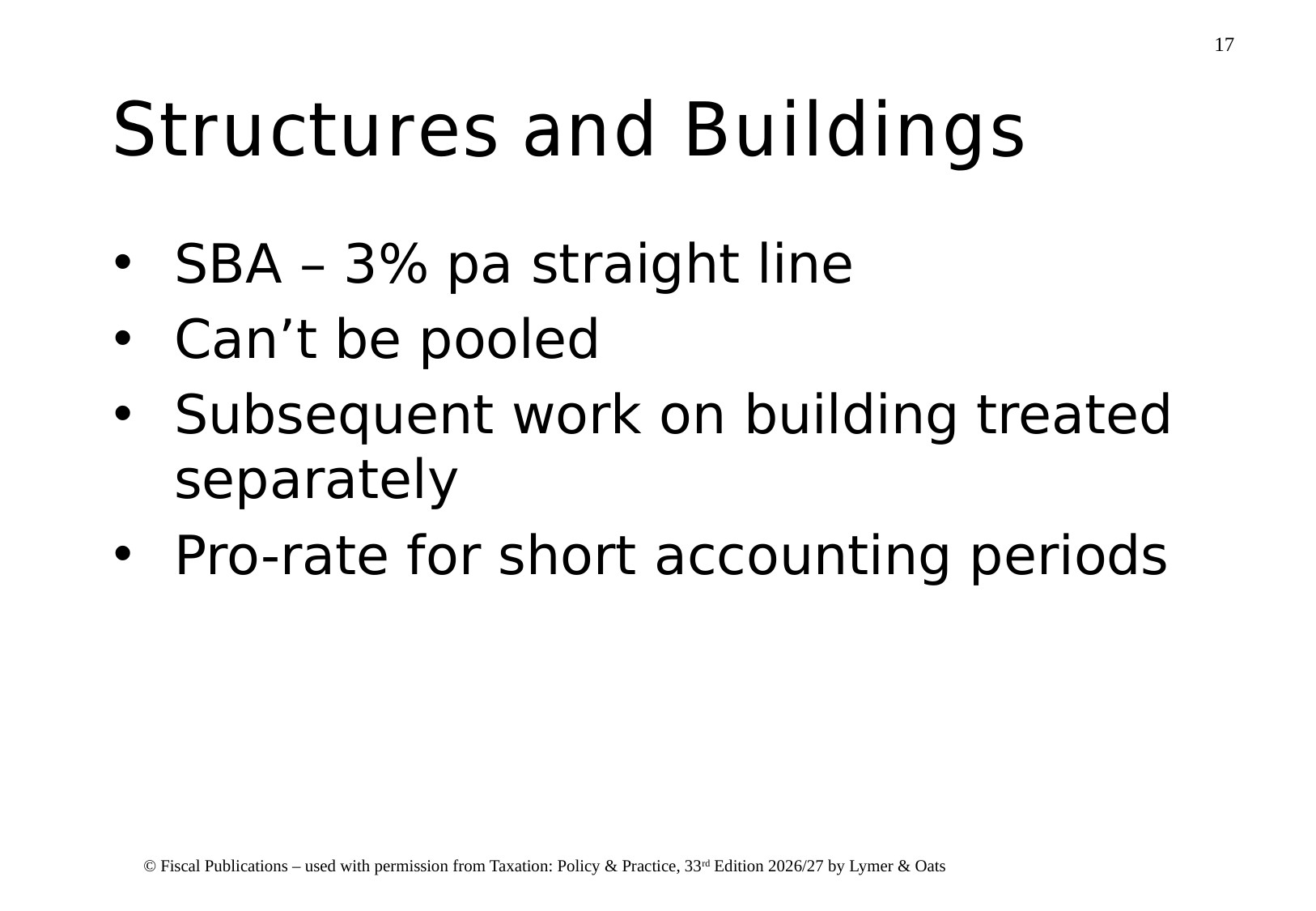

# Structures and Buildings
SBA – 3% pa straight line
Can’t be pooled
Subsequent work on building treated separately
Pro-rate for short accounting periods